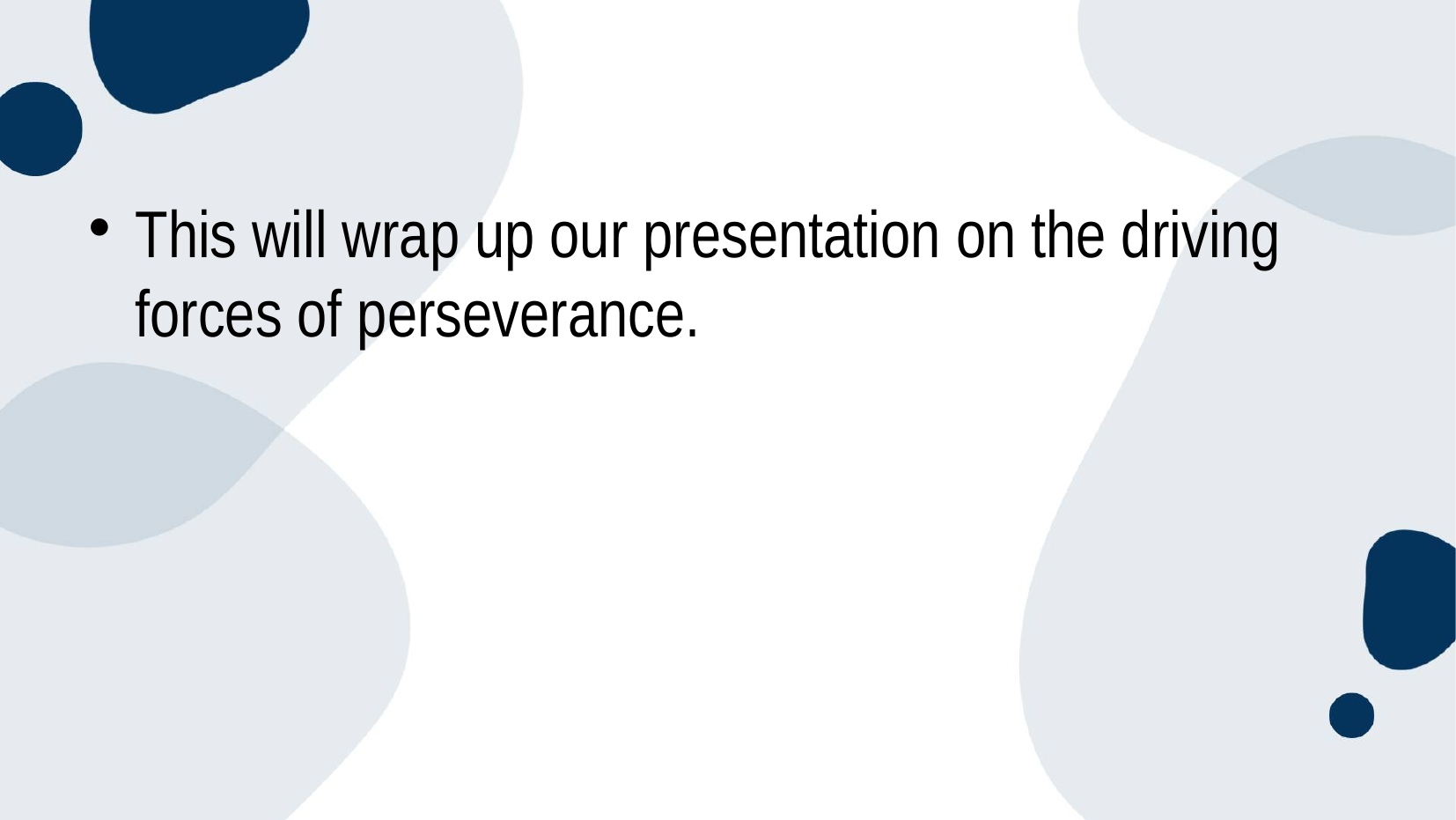

#
This will wrap up our presentation on the driving forces of perseverance.